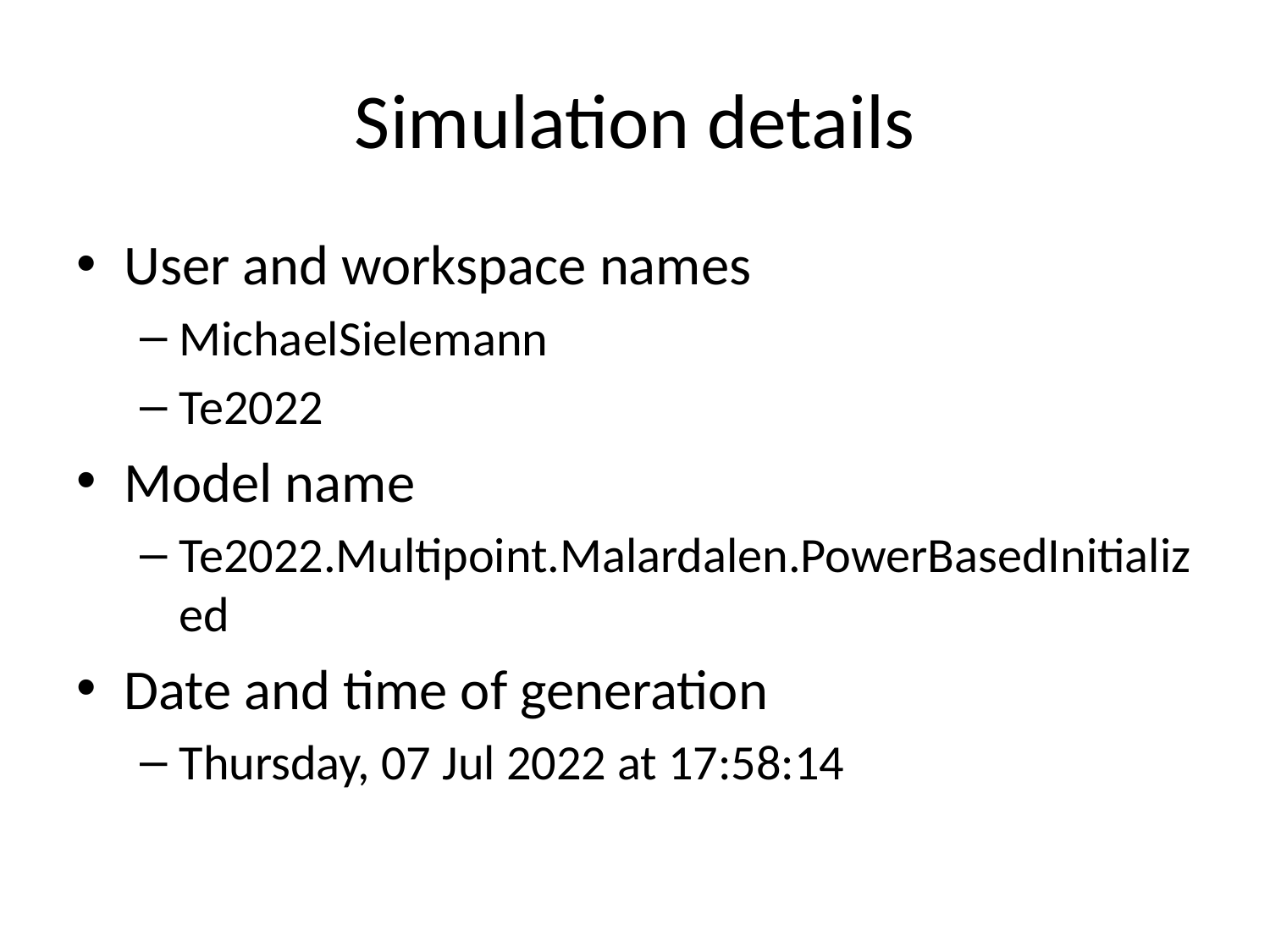

# Simulation details
User and workspace names
MichaelSielemann
Te2022
Model name
Te2022.Multipoint.Malardalen.PowerBasedInitialized
Date and time of generation
Thursday, 07 Jul 2022 at 17:58:14